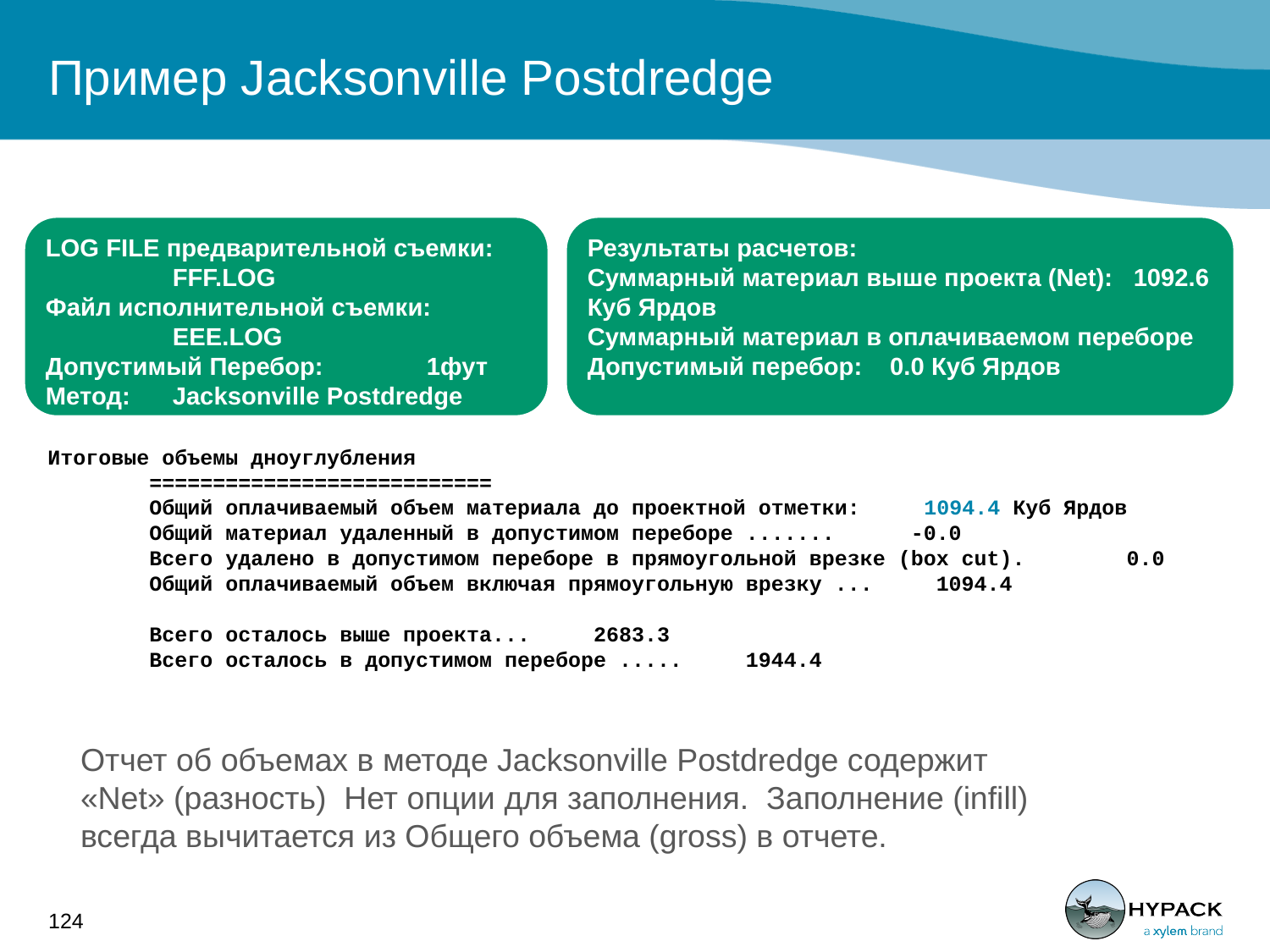

# Пример Jacksonville Postdredge
LOG FILE предварительной съемки:	FFF.LOG
Файл исполнительной съемки:	EEE.LOG
Допустимый Перебор:	1фут
Метод:	Jacksonville Postdredge
Результаты расчетов:
Суммарный материал выше проекта (Net):   1092.6 Куб Ярдов
Суммарный материал в оплачиваемом переборе Допустимый перебор:    0.0 Куб Ярдов
Итоговые объемы дноуглубления
        ===========================
        Общий оплачиваемый объем материала до проектной отметки:     1094.4 Куб Ярдов
        Общий материал удаленный в допустимом переборе .......      -0.0
        Всего удалено в допустимом переборе в прямоугольной врезке (box cut).        0.0
        Общий оплачиваемый объем включая прямоугольную врезку ...     1094.4

        Всего осталось выше проекта...     2683.3
        Всего осталось в допустимом переборе .....     1944.4
Отчет об объемах в методе Jacksonville Postdredge содержит «Net» (разность)  Нет опции для заполнения.  Заполнение (infill) всегда вычитается из Общего объема (gross) в отчете.
124